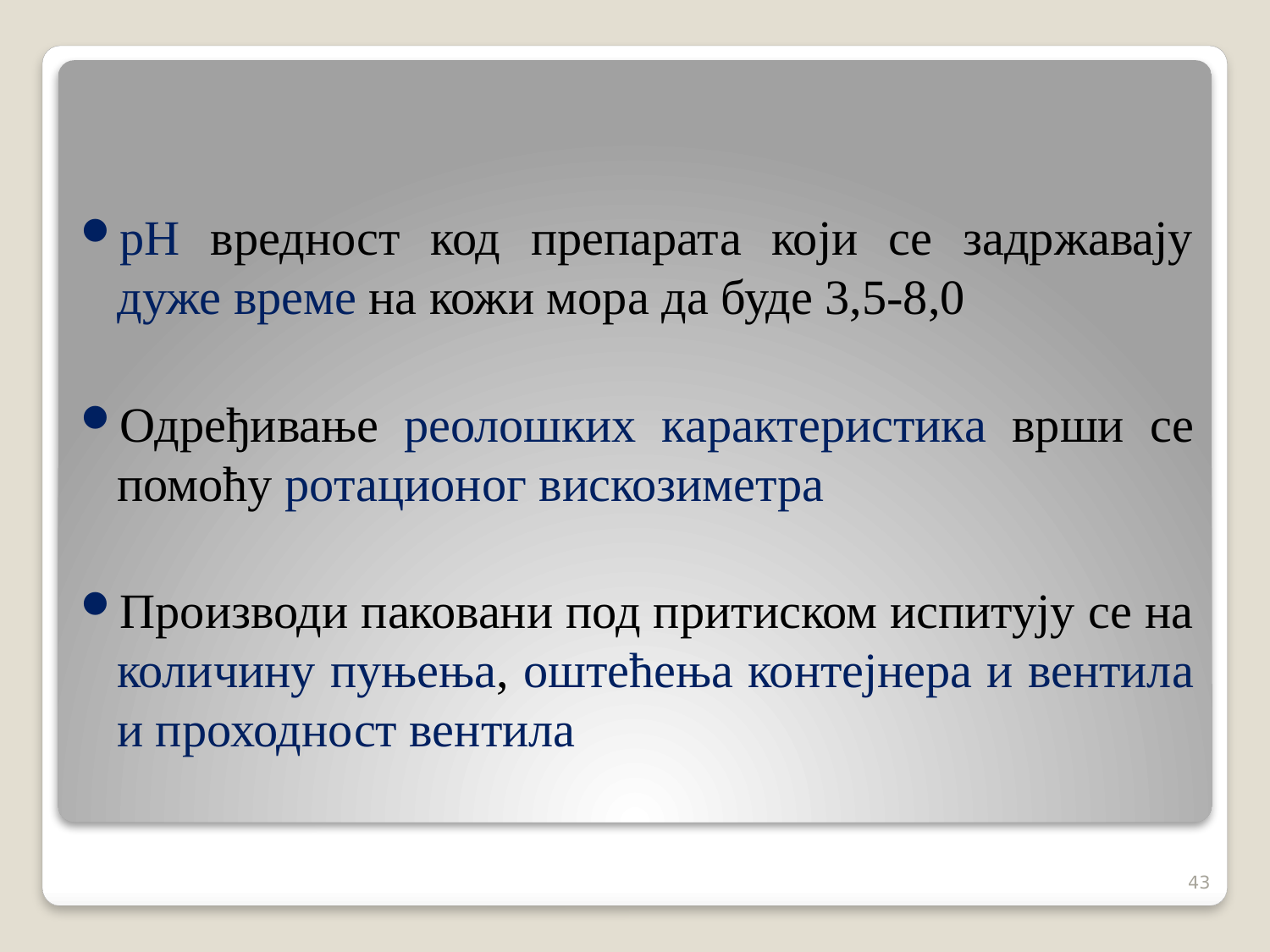

pH вредност код препарата који се задржавају дуже време на кожи мора да буде 3,5-8,0

Одређивање реолошких карактеристика врши се помоћу ротационог вискозиметра

Производи паковани под притиском испитују се на количину пуњења, оштећења контејнера и вентила и проходност вентила
43